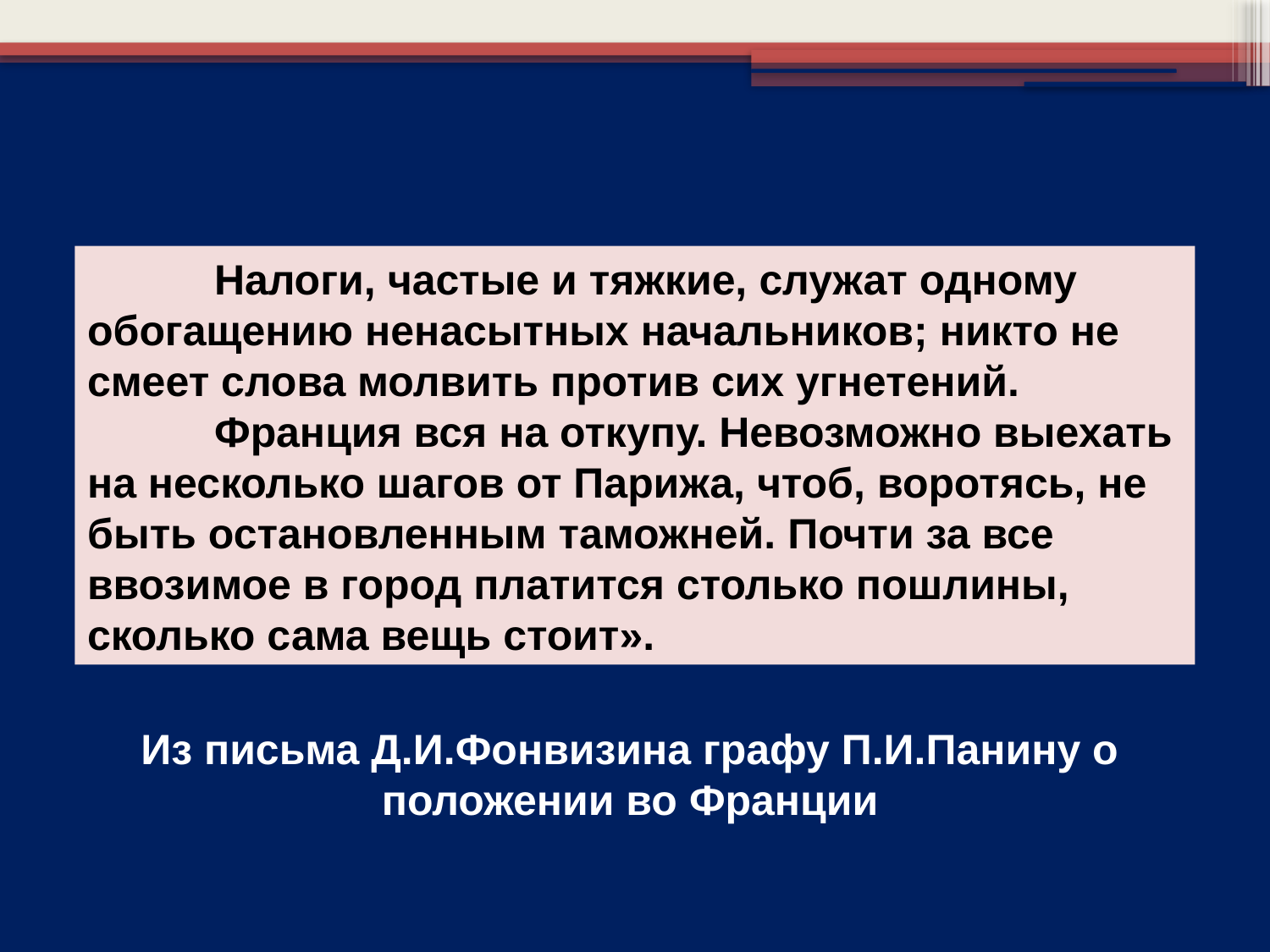

Налоги, частые и тяжкие, служат одному обогащению ненасытных начальников; никто не смеет слова молвить против сих угнетений.
	Франция вся на откупу. Невозможно выехать на несколько шагов от Парижа, чтоб, воротясь, не быть остановленным таможней. Почти за все ввозимое в город платится столько пошлины, сколько сама вещь стоит».
Из письма Д.И.Фонвизина графу П.И.Панину о положении во Франции